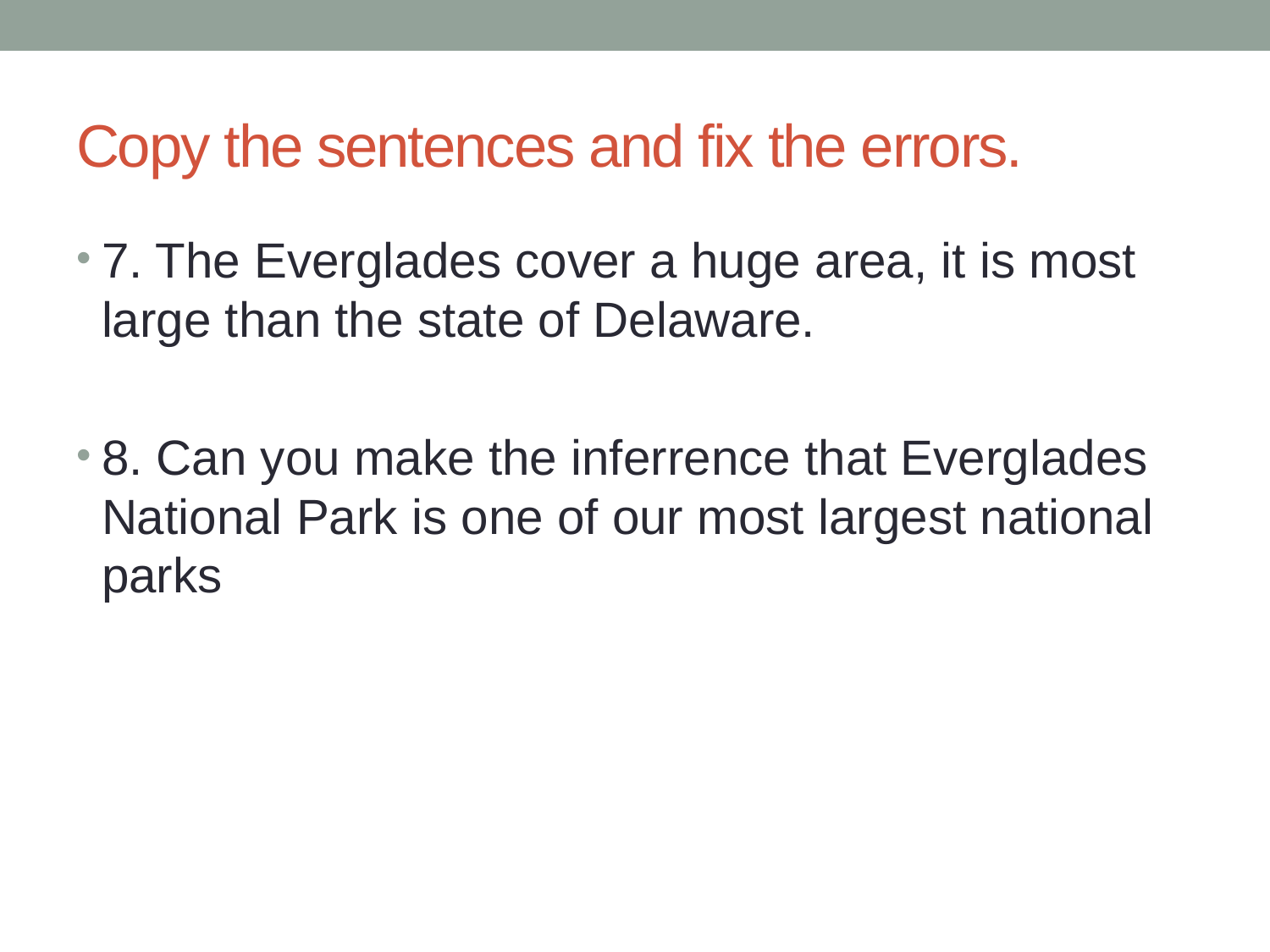

# Copy the sentences and fix the errors.
7. The Everglades cover a huge area, it is most large than the state of Delaware.

8. Can you make the inferrence that Everglades National Park is one of our most largest national parks